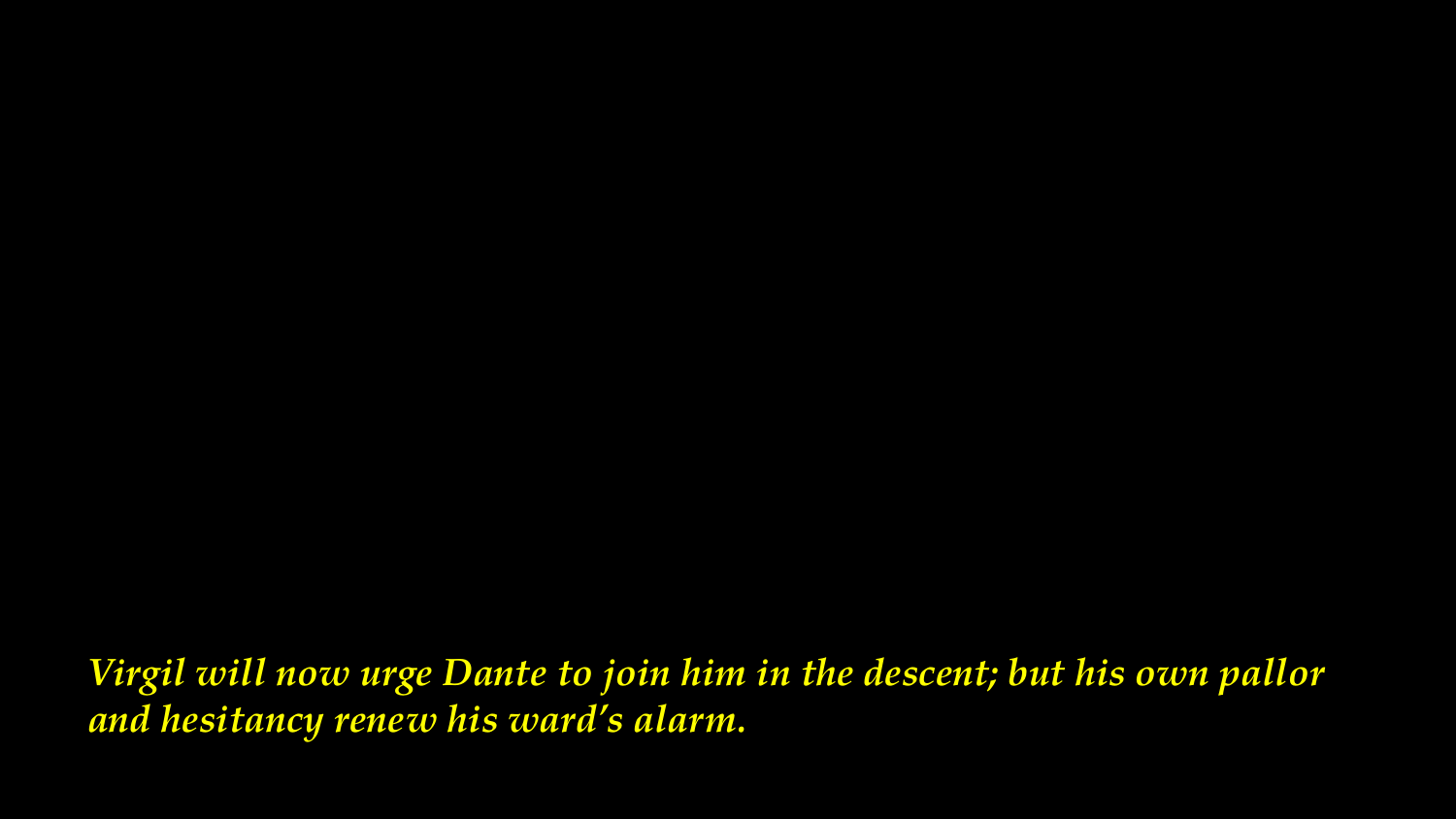

# Virgil will now urge Dante to join him in the descent; but his own pallor and hesitancy renew his ward’s alarm.